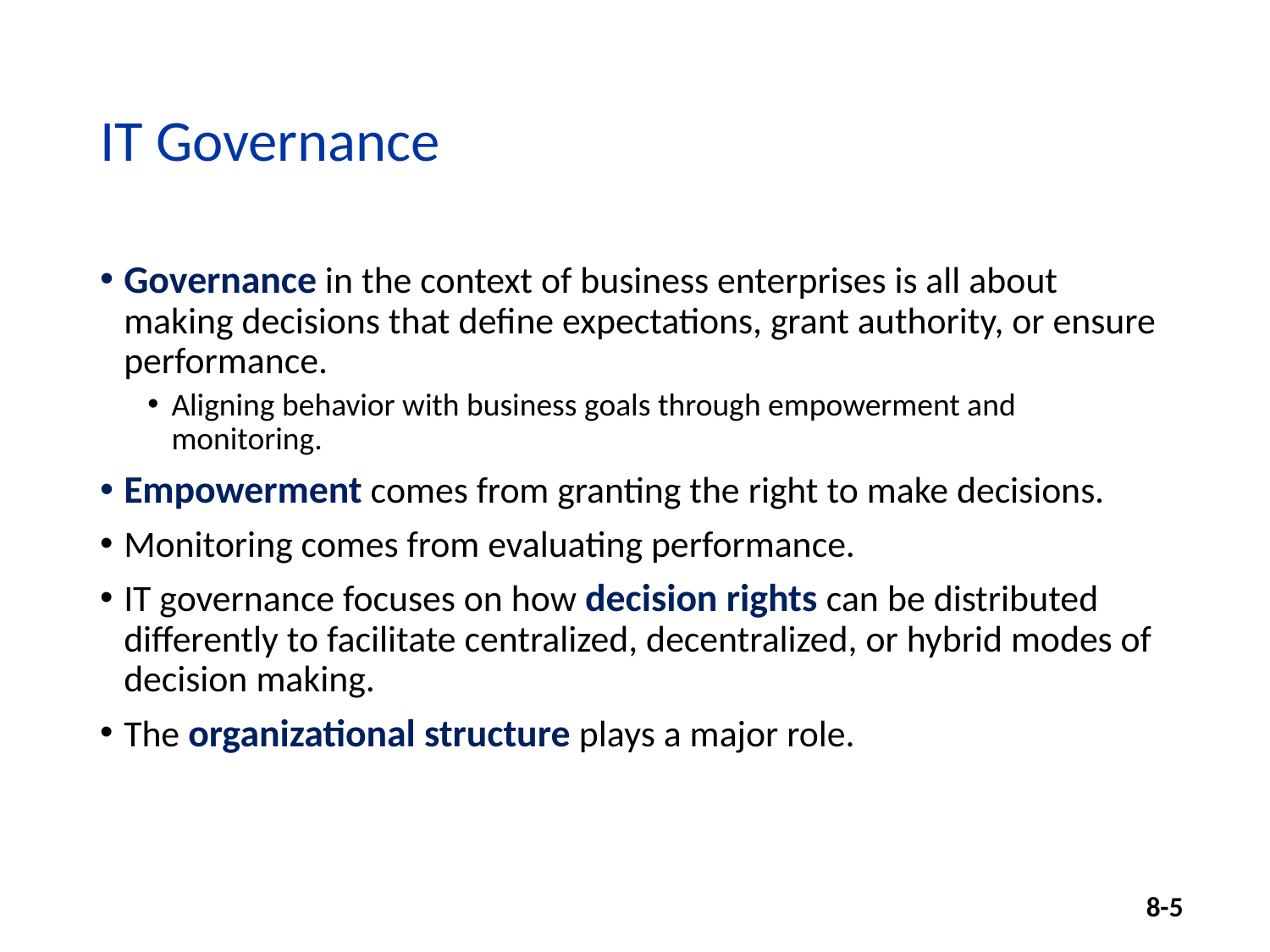

# IT Governance
Governance in the context of business enterprises is all about making decisions that define expectations, grant authority, or ensure performance.
Aligning behavior with business goals through empowerment and monitoring.
Empowerment comes from granting the right to make decisions.
Monitoring comes from evaluating performance.
IT governance focuses on how decision rights can be distributed differently to facilitate centralized, decentralized, or hybrid modes of decision making.
The organizational structure plays a major role.